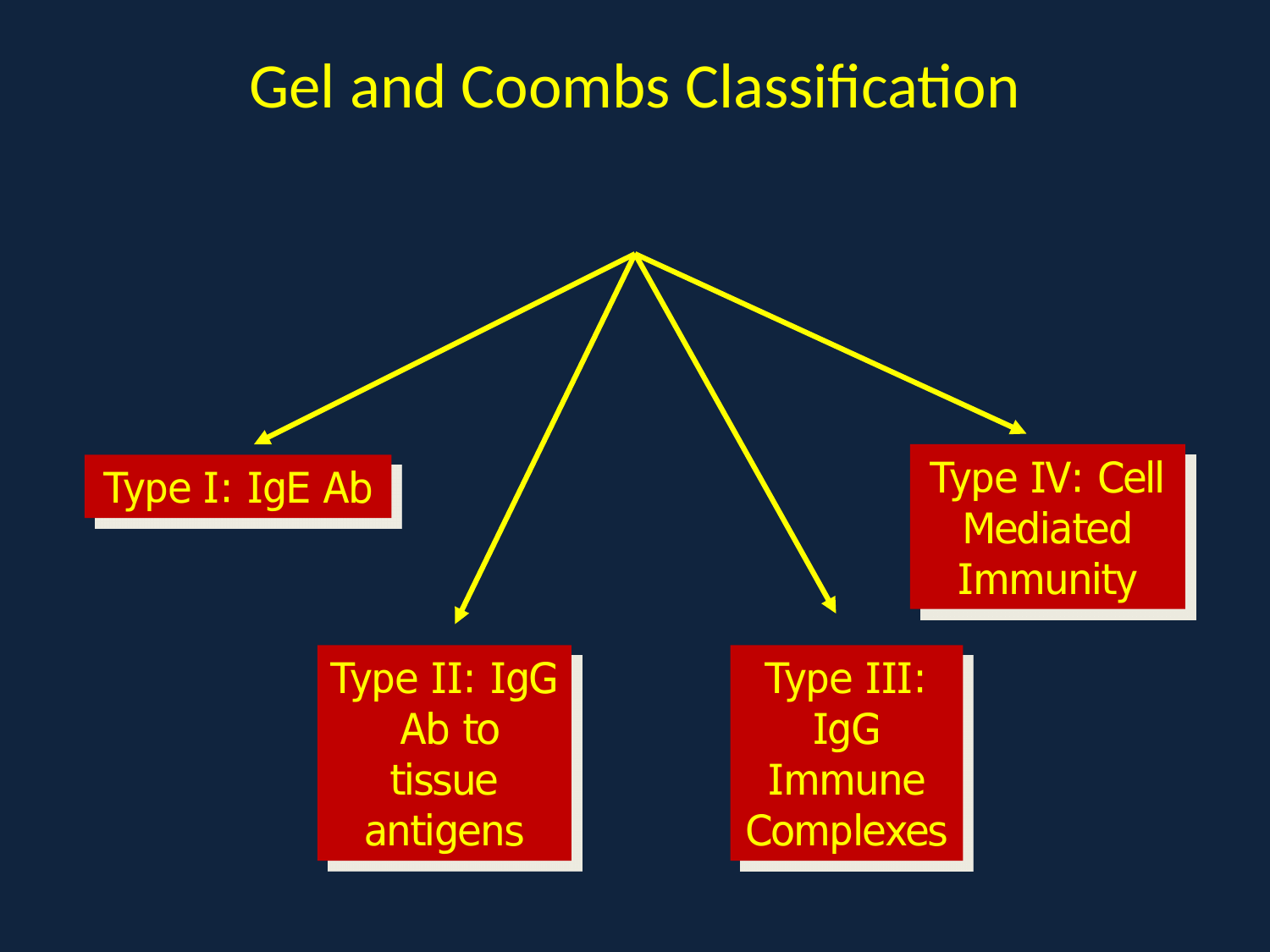

Gel and Coombs Classification

Type I: IgE Ab

Type II: IgG  Ab to tissue antigens

Type III: IgG Immune Complexes

Type IV: Cell Mediated Immunity